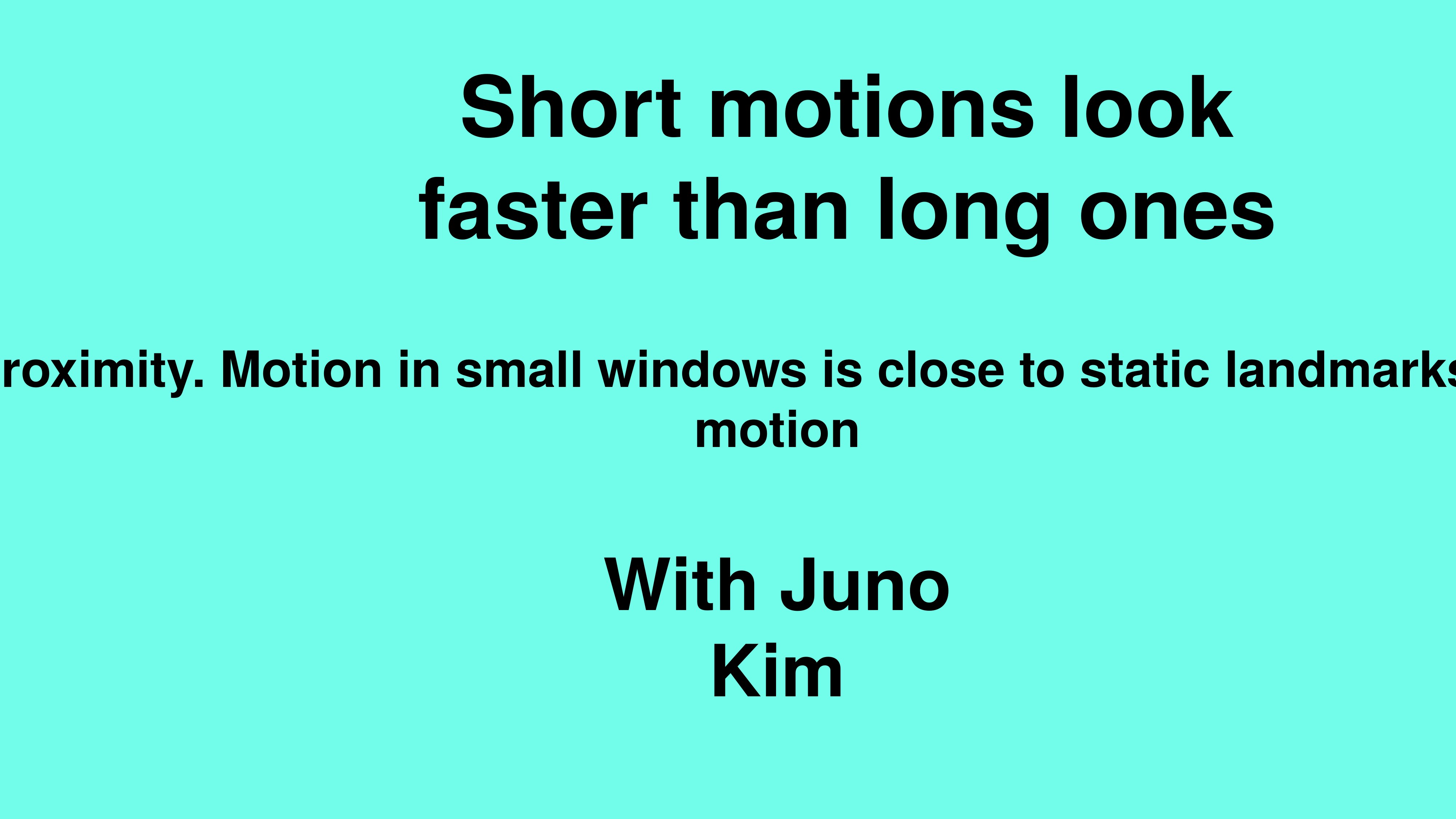

# Short motions look faster than long ones
Reason: Proximity. Motion in small windows is close to static landmarks that enhance motion
With Juno Kim

29